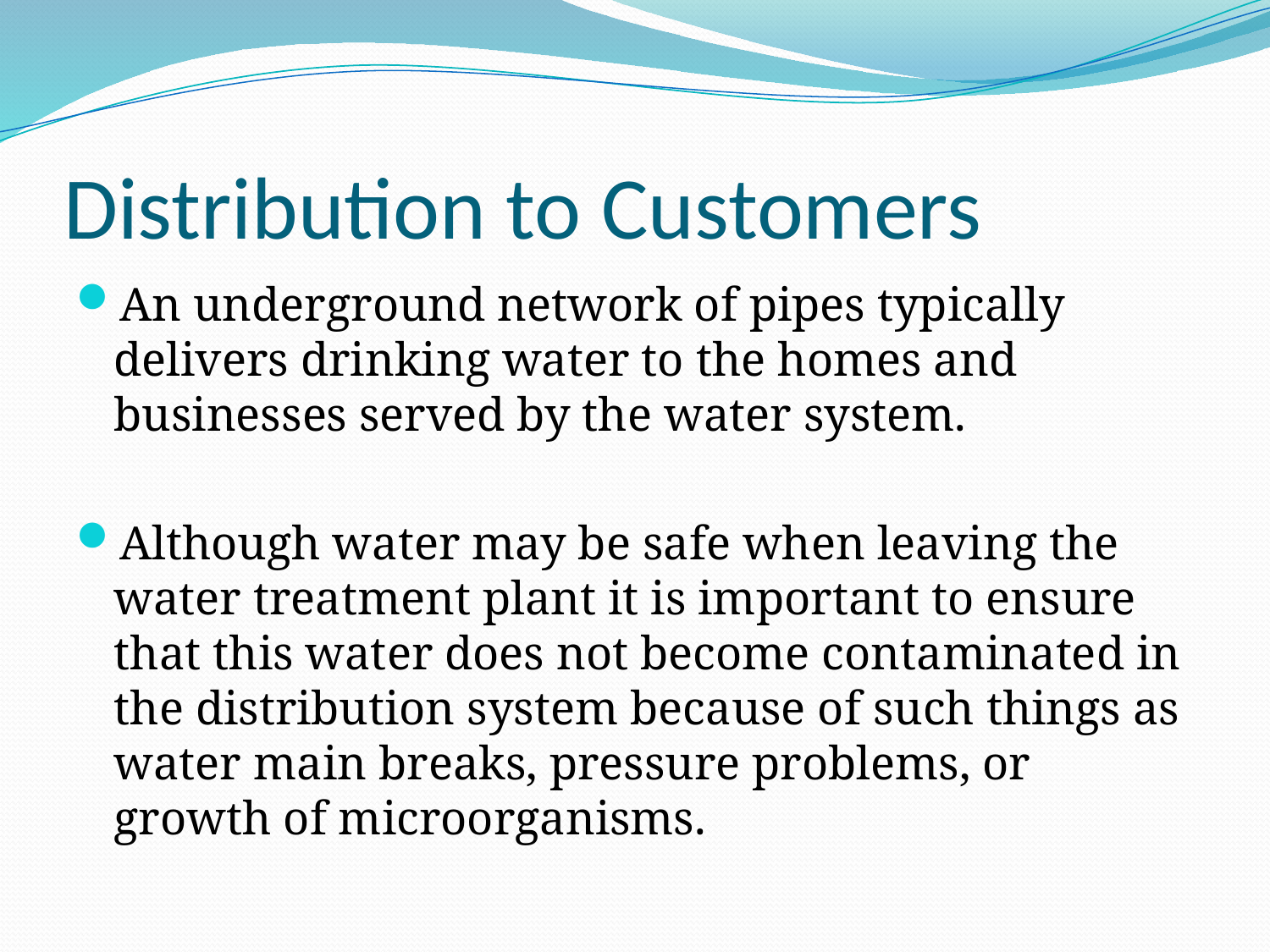

# Distribution to Customers
An underground network of pipes typically delivers drinking water to the homes and businesses served by the water system.

Although water may be safe when leaving the water treatment plant it is important to ensure that this water does not become contaminated in the distribution system because of such things as water main breaks, pressure problems, or growth of microorganisms.